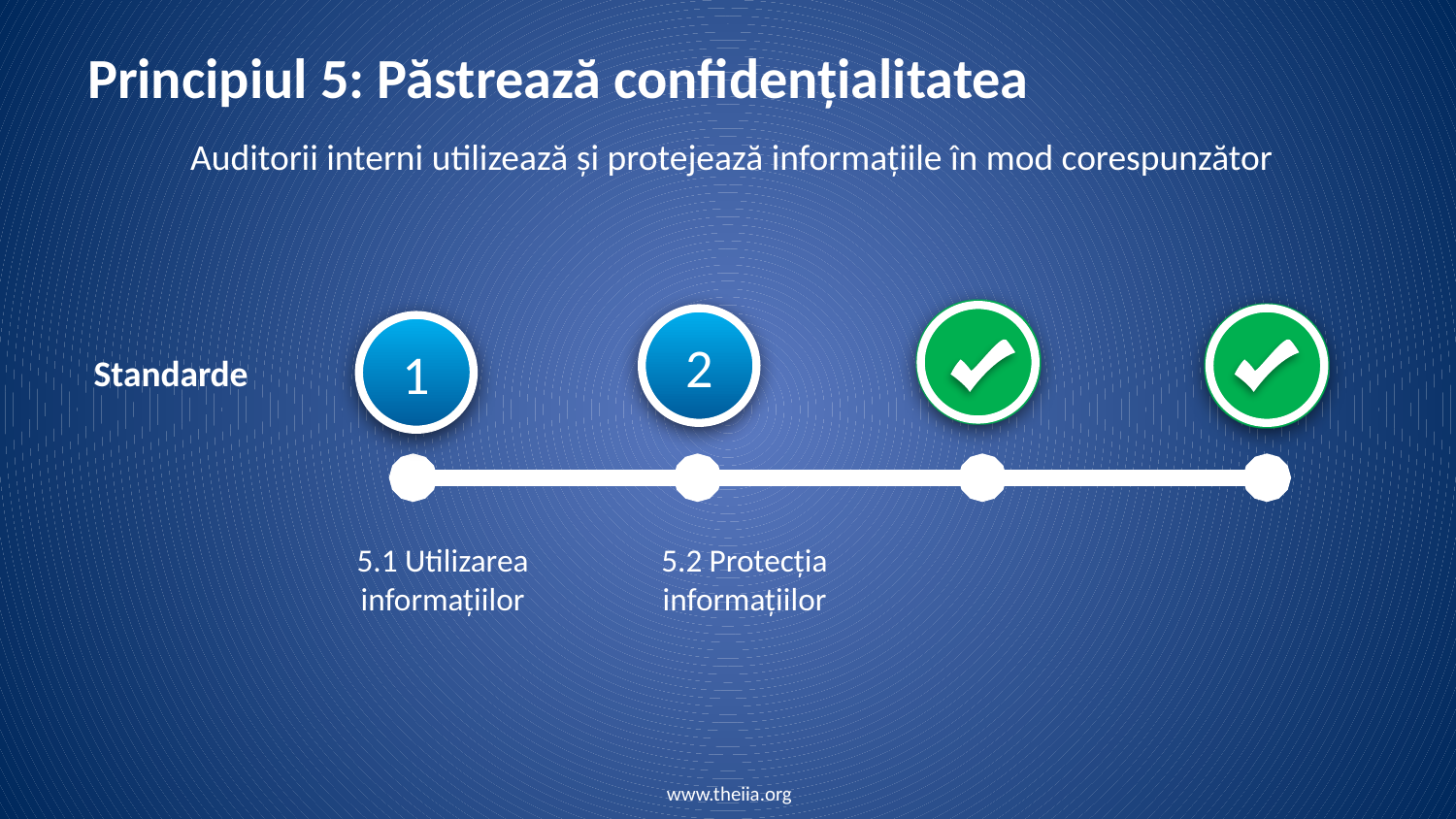

# Principiul 5: Păstrează confidențialitatea
Auditorii interni utilizează și protejează informațiile în mod corespunzător

2

1

Standarde
5.1 Utilizarea informațiilor
5.2 Protecția informațiilor
www.theiia.org